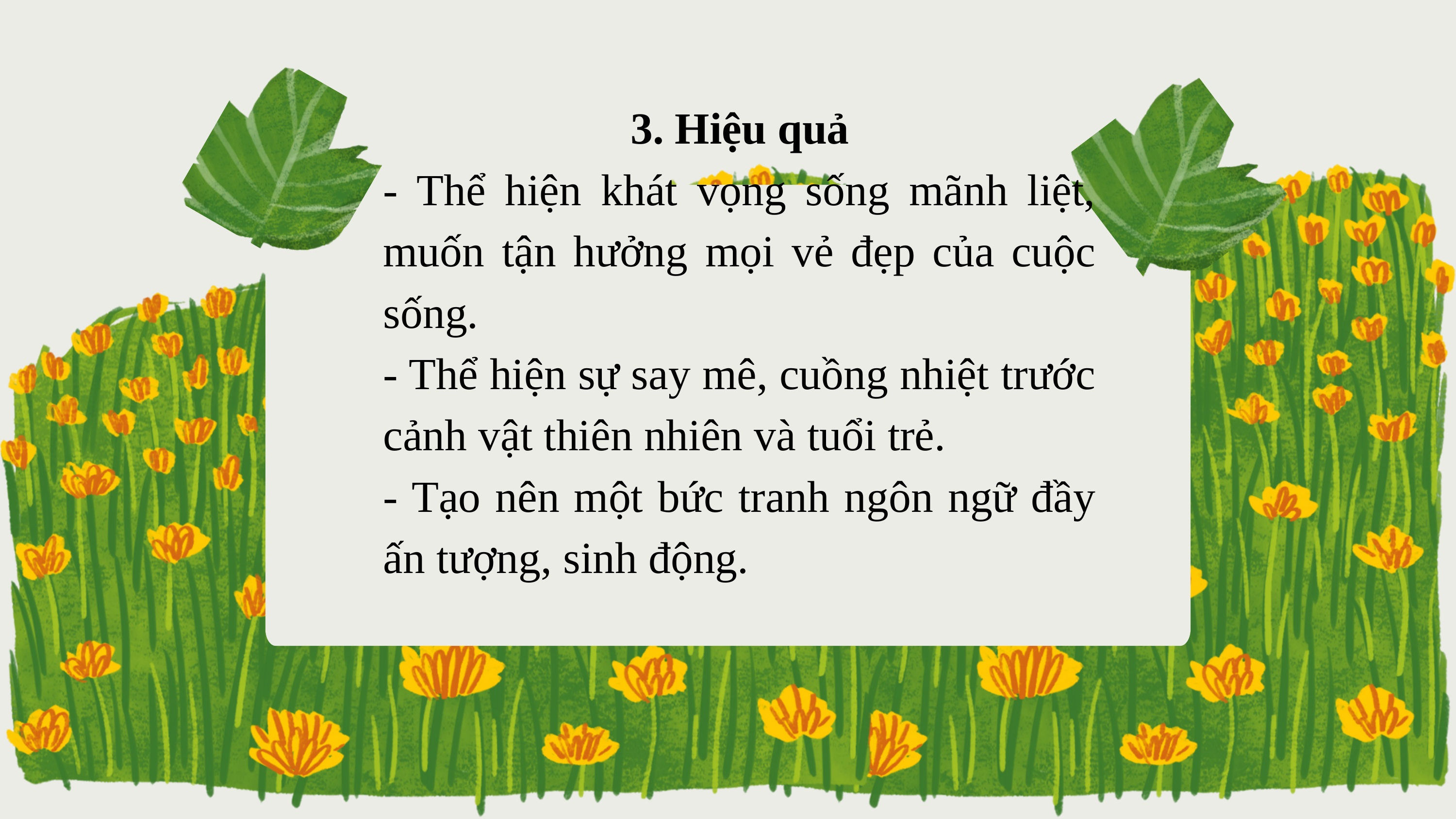

3. Hiệu quả
- Thể hiện khát vọng sống mãnh liệt, muốn tận hưởng mọi vẻ đẹp của cuộc sống.
- Thể hiện sự say mê, cuồng nhiệt trước cảnh vật thiên nhiên và tuổi trẻ.
- Tạo nên một bức tranh ngôn ngữ đầy ấn tượng, sinh động.